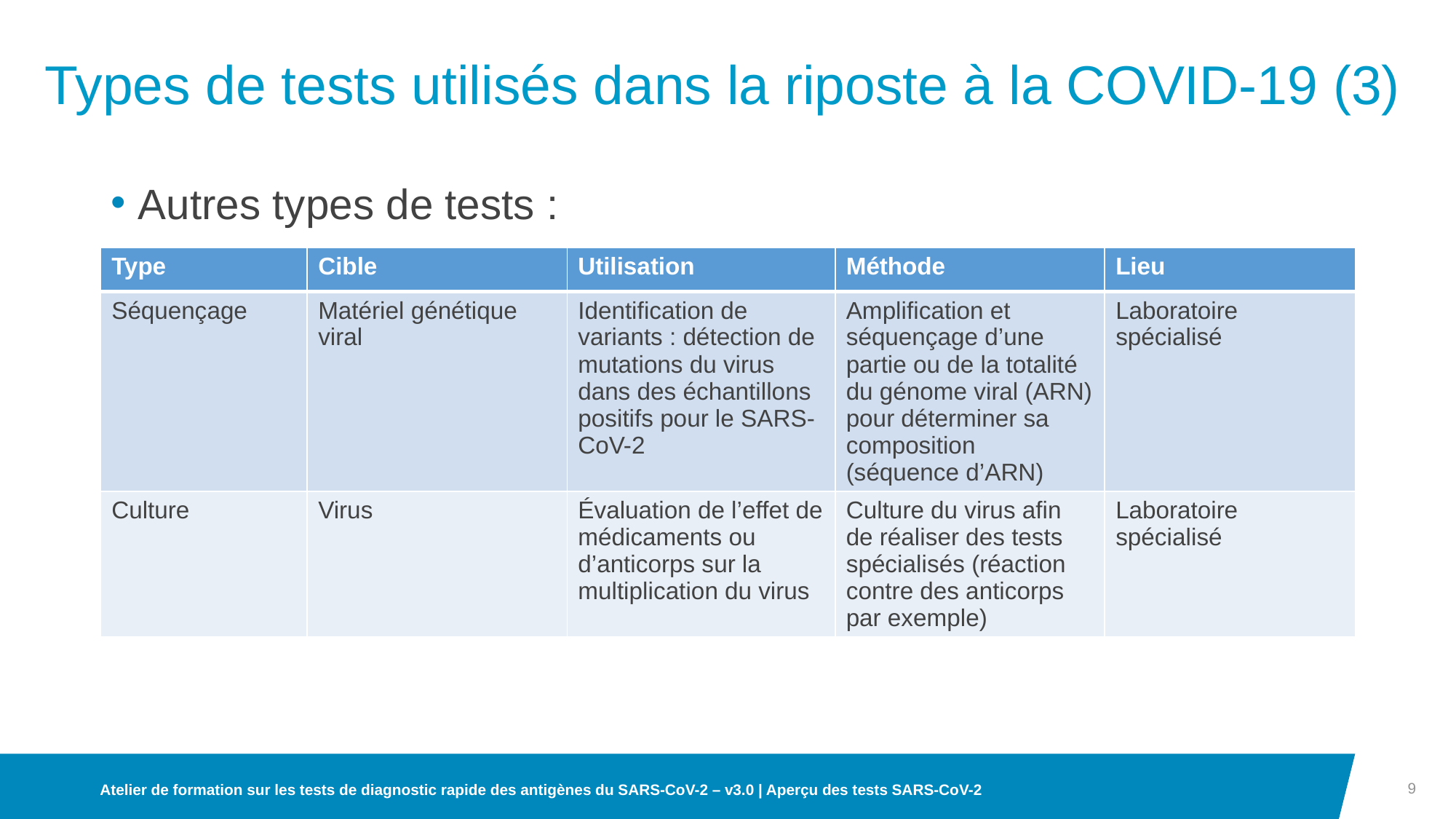

# Types de tests utilisés dans la riposte à la COVID-19 (3)
Autres types de tests :

| Type | Cible | Utilisation | Méthode | Lieu |
| --- | --- | --- | --- | --- |
| Séquençage | Matériel génétique viral | Identification de variants : détection de mutations du virus dans des échantillons positifs pour le SARS-CoV-2 | Amplification et séquençage d’une partie ou de la totalité du génome viral (ARN) pour déterminer sa composition (séquence d’ARN) | Laboratoire spécialisé |
| Culture | Virus | Évaluation de l’effet de médicaments ou d’anticorps sur la multiplication du virus | Culture du virus afin de réaliser des tests spécialisés (réaction contre des anticorps par exemple) | Laboratoire spécialisé |
9
Atelier de formation sur les tests de diagnostic rapide des antigènes du SARS-CoV-2 – v3.0 | Aperçu des tests SARS-CoV-2